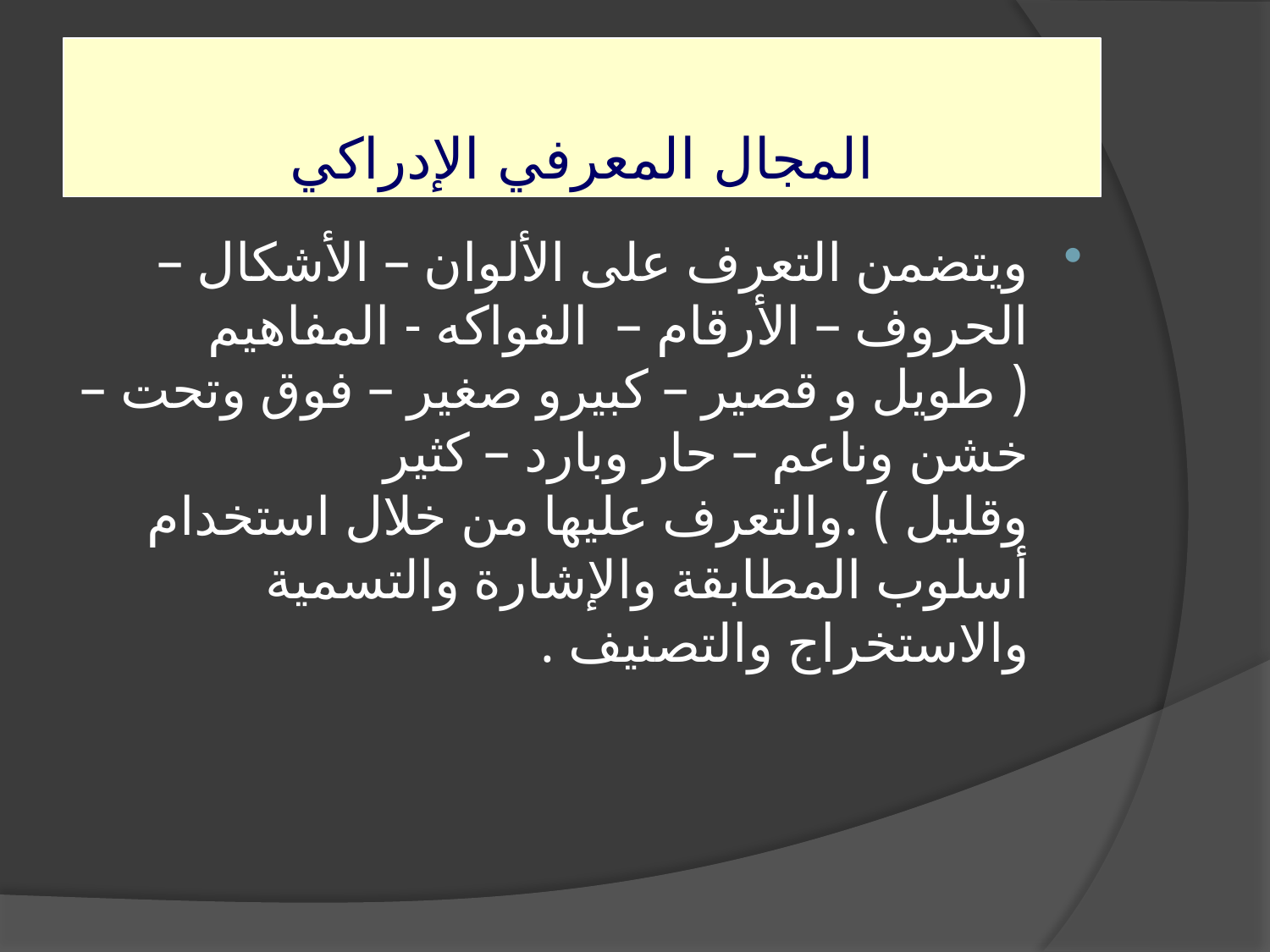

# المجال المعرفي الإدراكي
ويتضمن التعرف على الألوان – الأشكال –الحروف – الأرقام –  الفواكه - المفاهيم ( طويل و قصير – كبيرو صغير – فوق وتحت – خشن وناعم – حار وبارد – كثير وقليل ) .والتعرف عليها من خلال استخدام أسلوب المطابقة والإشارة والتسمية والاستخراج والتصنيف .